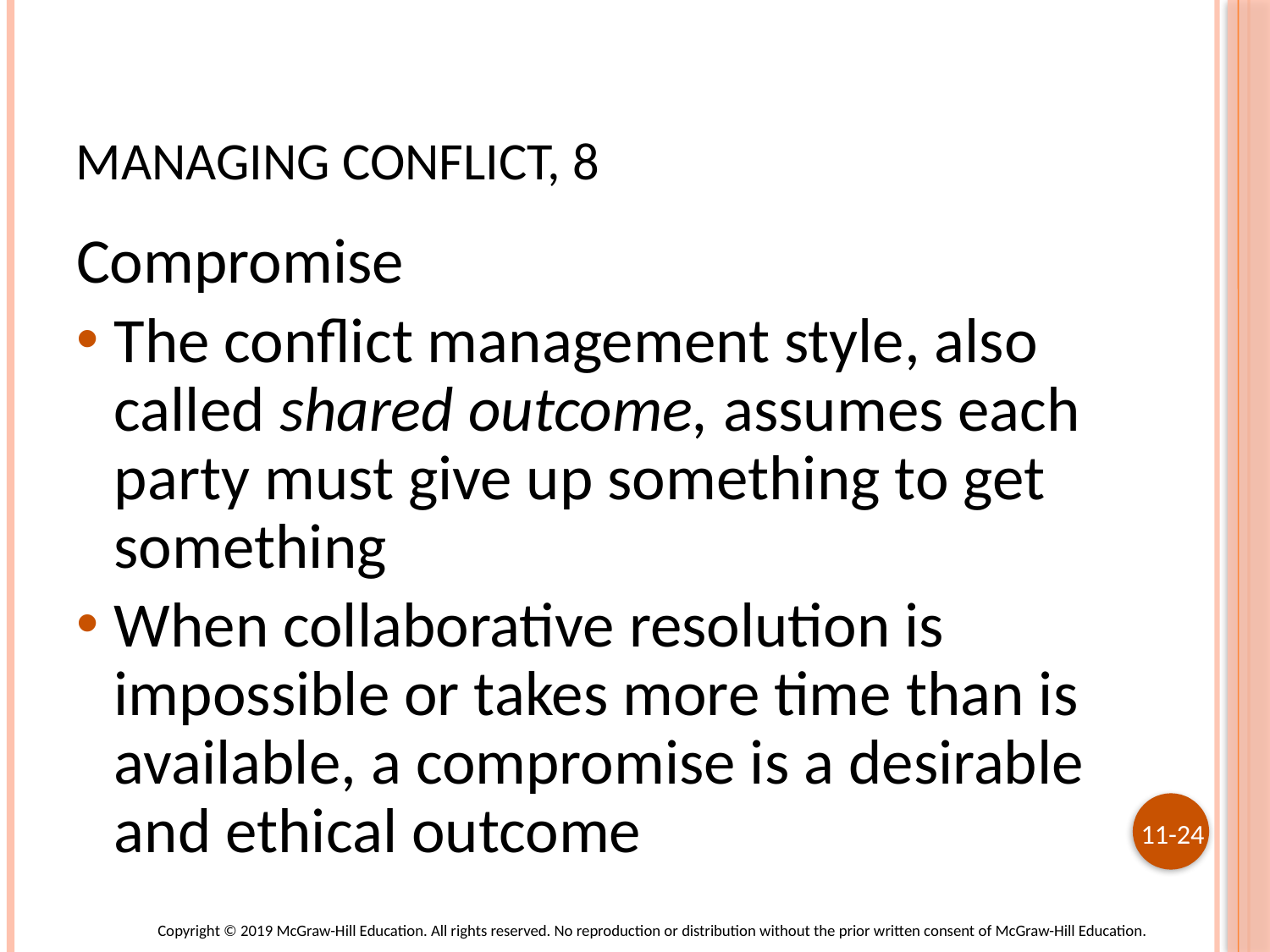

# Managing Conflict, 8
Compromise
The conflict management style, also called shared outcome, assumes each party must give up something to get something
When collaborative resolution is impossible or takes more time than is available, a compromise is a desirable and ethical outcome